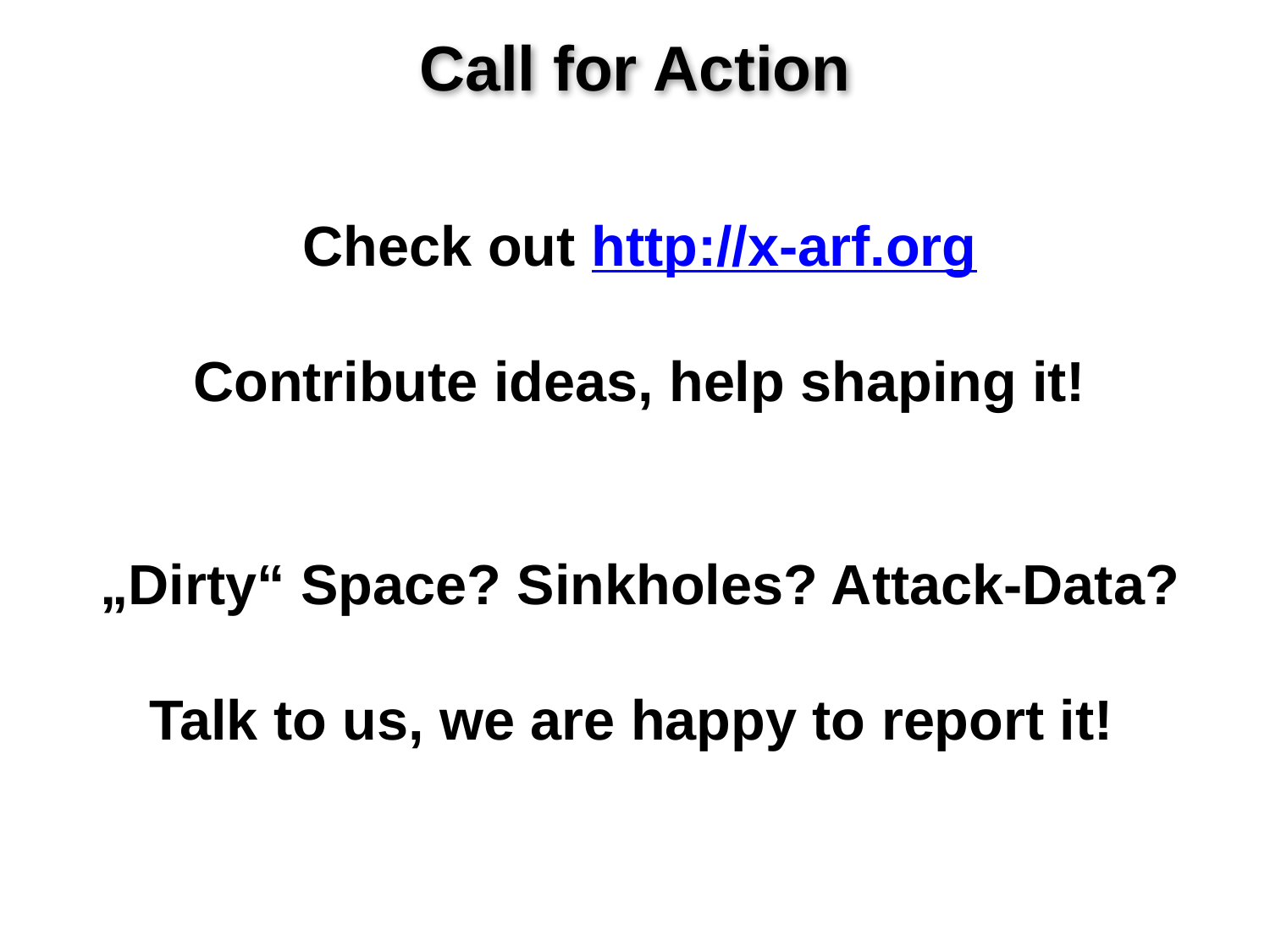

Call for Action

Check out http://x-arf.org

Contribute ideas, help shaping it!

„Dirty“ Space? Sinkholes? Attack-Data?

Talk to us, we are happy to report it!